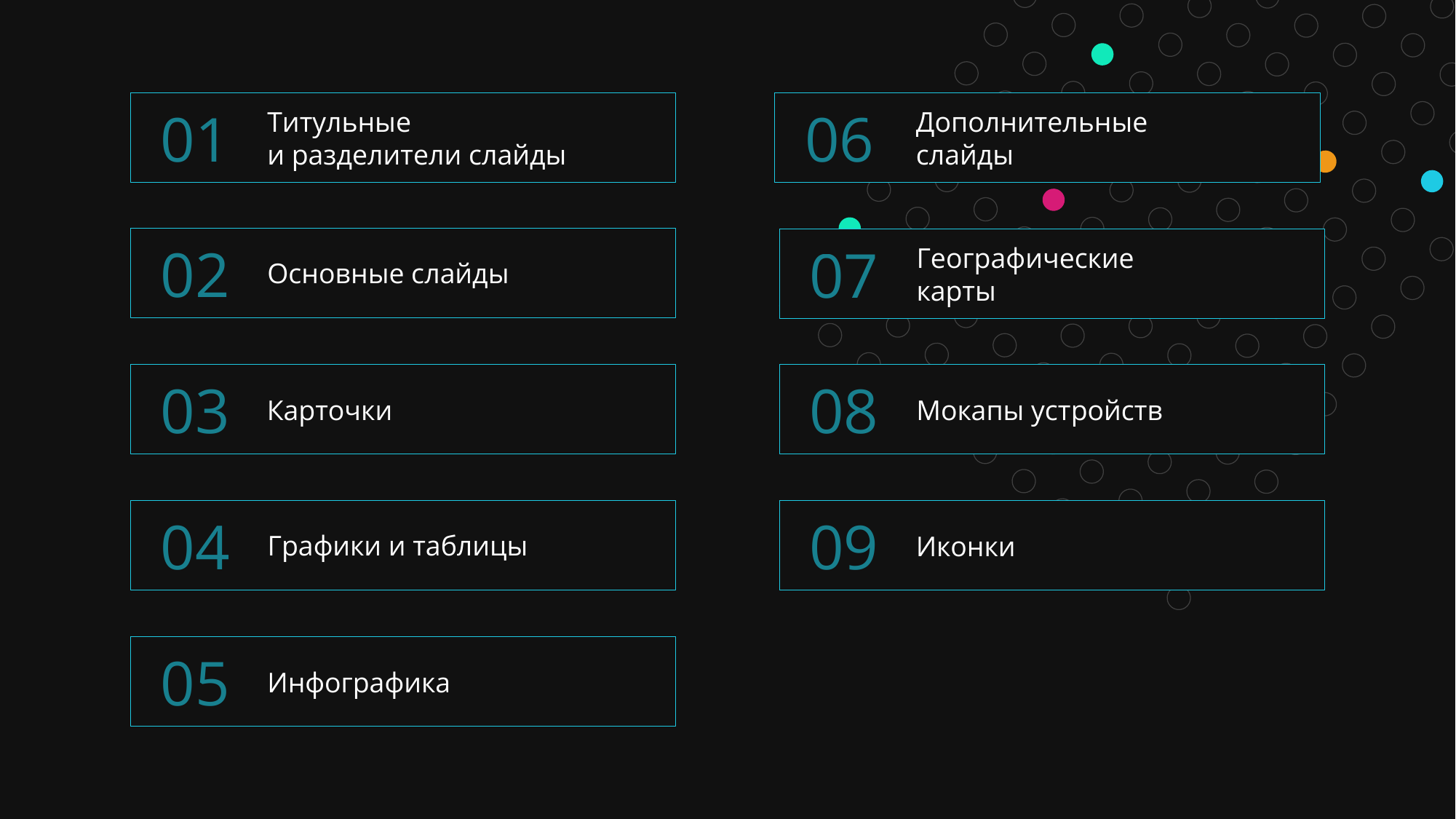

01
06
Титульные
и разделители слайды
Дополнительные
слайды
02
07
Географические
карты
Основные слайды
03
08
Карточки
Мокапы устройств
04
09
Графики и таблицы
Иконки
05
Инфографика